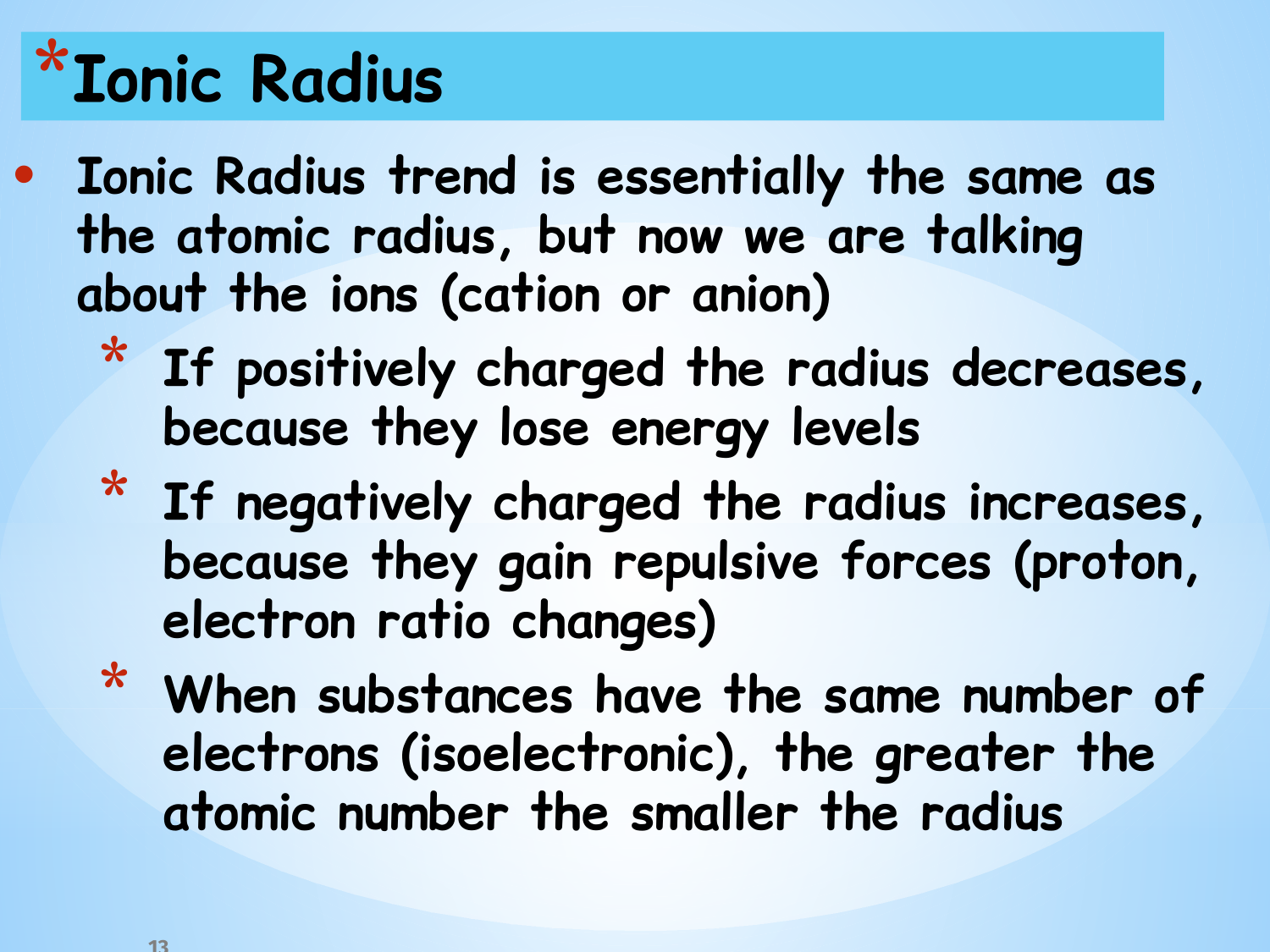

Ionic Radius
Ionic Radius trend is essentially the same as the atomic radius, but now we are talking about the ions (cation or anion)
If positively charged the radius decreases, because they lose energy levels
If negatively charged the radius increases, because they gain repulsive forces (proton, electron ratio changes)
When substances have the same number of electrons (isoelectronic), the greater the atomic number the smaller the radius
13